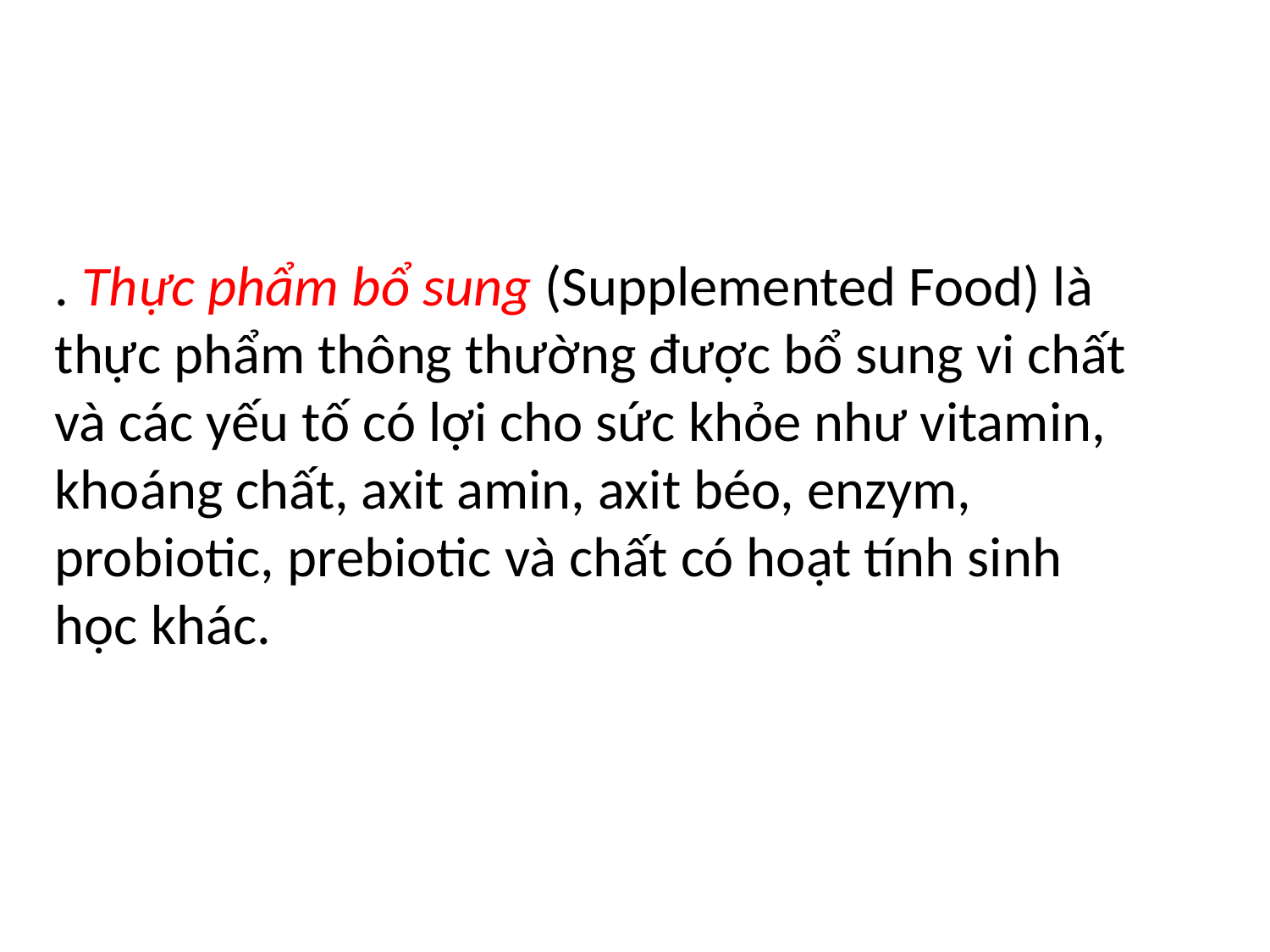

. Thực phẩm bổ sung (Supplemented Food) là thực phẩm thông thường được bổ sung vi chất và các yếu tố có lợi cho sức khỏe như vitamin, khoáng chất, axit amin, axit béo, enzym, probiotic, prebiotic và chất có hoạt tính sinh học khác.